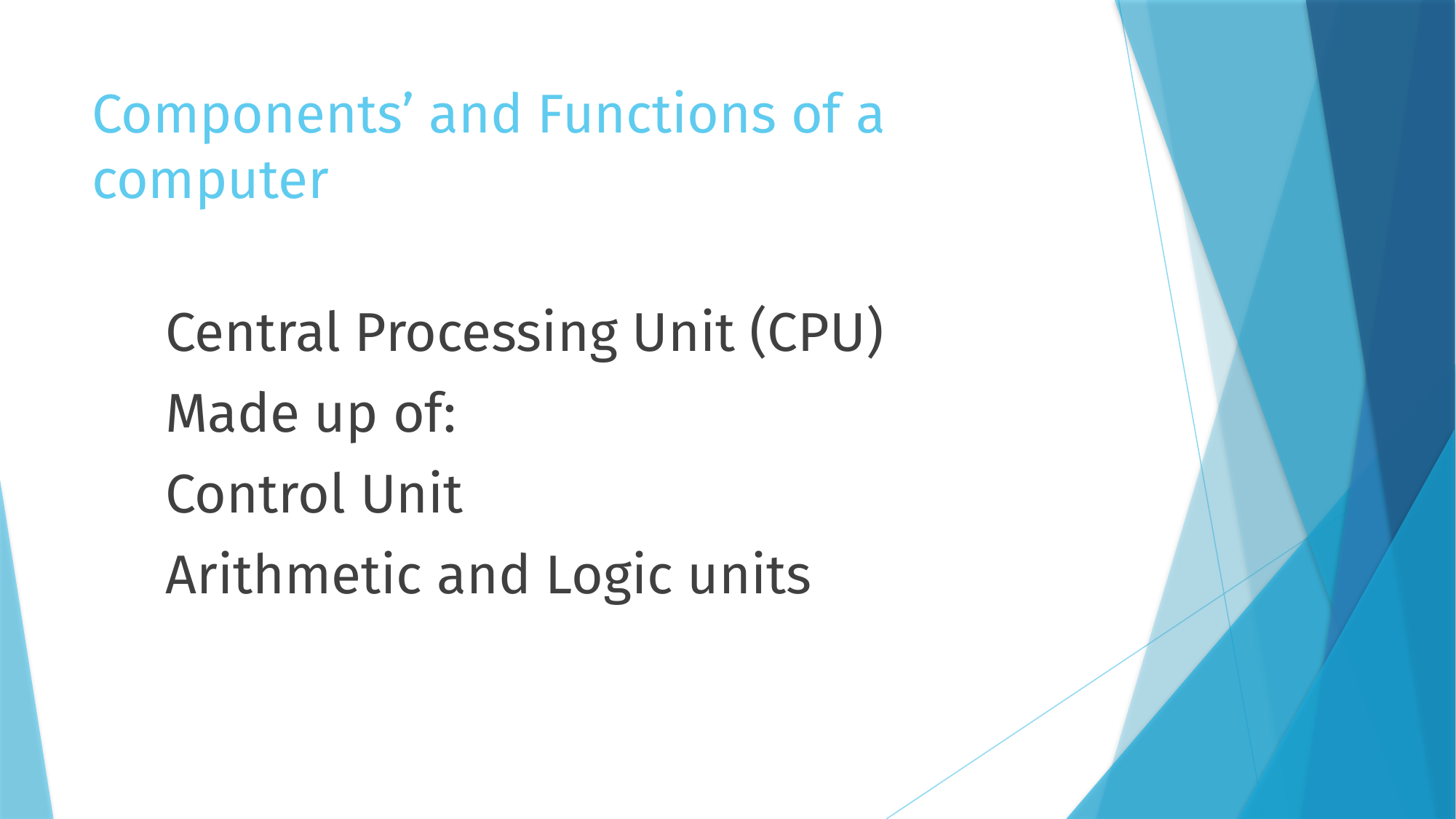

# Components’ and Functions of a computer
Central Processing Unit (CPU)
Made up of:
Control Unit
Arithmetic and Logic units